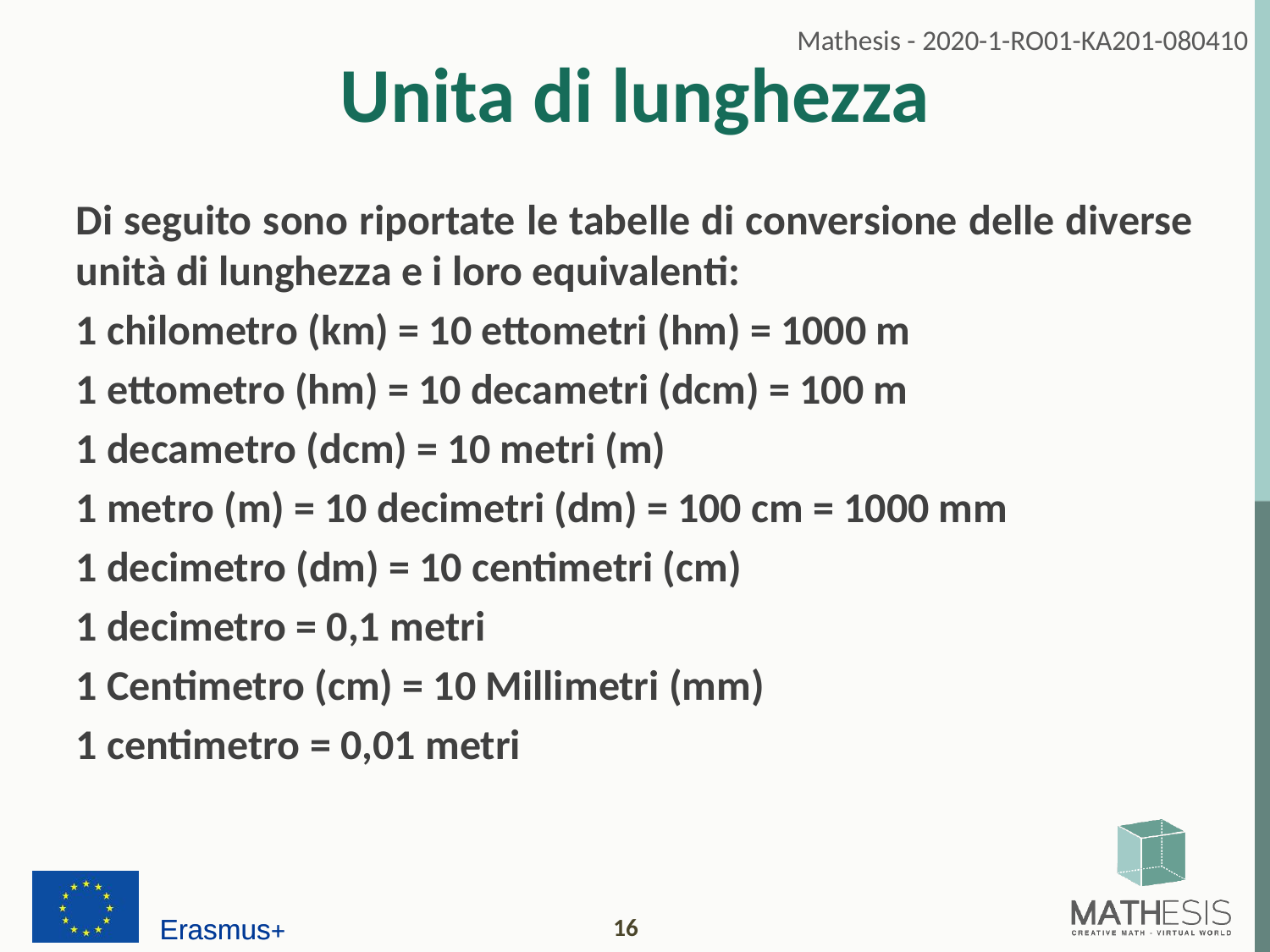

# Unita di lunghezza
Di seguito sono riportate le tabelle di conversione delle diverse unità di lunghezza e i loro equivalenti:
1 chilometro (km) = 10 ettometri (hm) = 1000 m
1 ettometro (hm) = 10 decametri (dcm) = 100 m
1 decametro (dcm) = 10 metri (m)
1 metro (m) = 10 decimetri (dm) = 100 cm = 1000 mm
1 decimetro (dm) = 10 centimetri (cm)
1 decimetro = 0,1 metri
1 Centimetro (cm) = 10 Millimetri (mm)
1 centimetro = 0,01 metri

1 millimetro = 0,001 metro